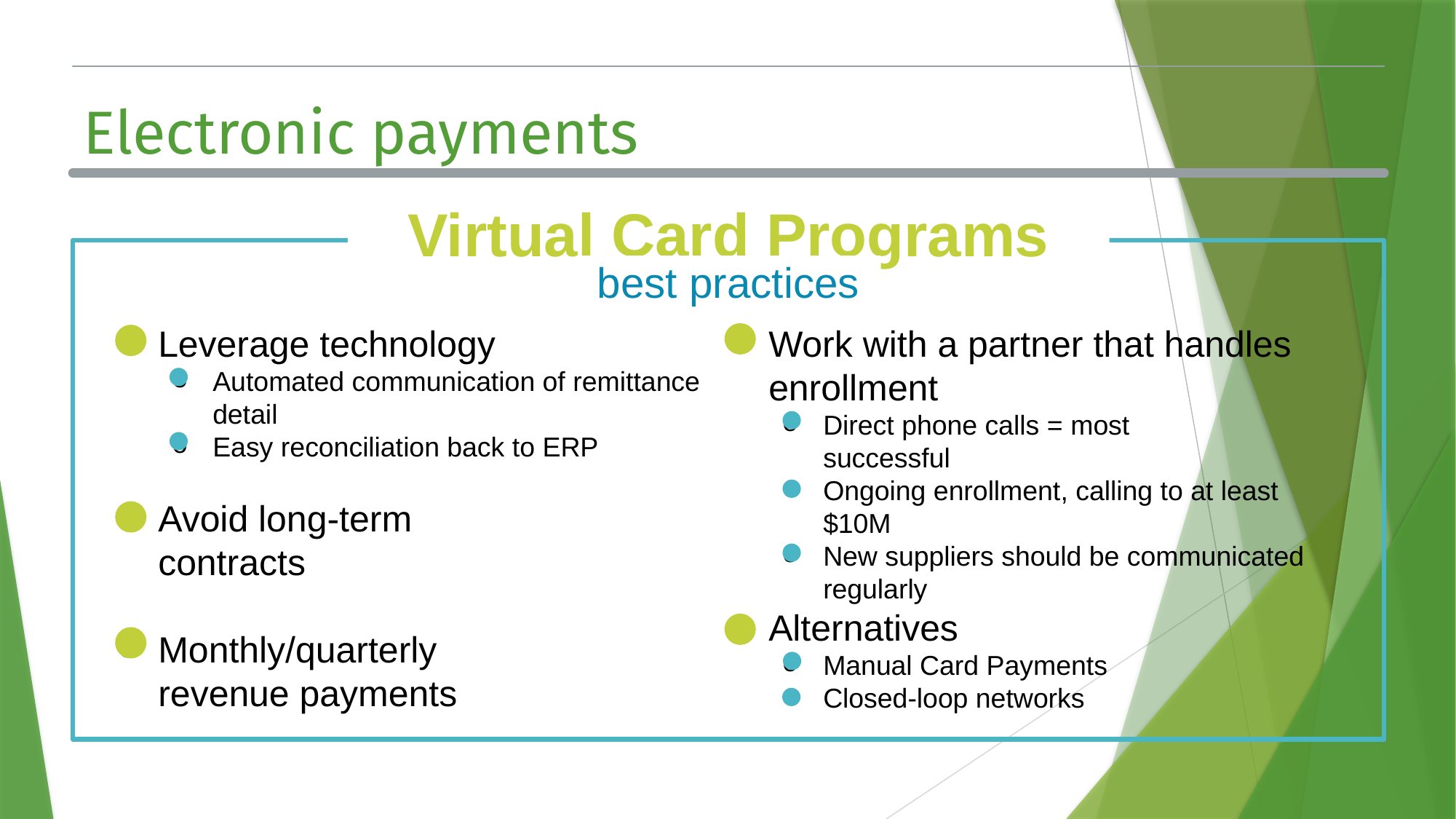

# Electronic payments
Virtual Card Programs

best practices
Leverage technology
Automated communication of remittance detail
Easy reconciliation back to ERP
Avoid long-term
contracts
Monthly/quarterly
revenue payments

Work with a partner that handles enrollment
Direct phone calls = most
successful
Ongoing enrollment, calling to at least $10M
New suppliers should be communicated regularly
Alternatives
Manual Card Payments
Closed-loop networks